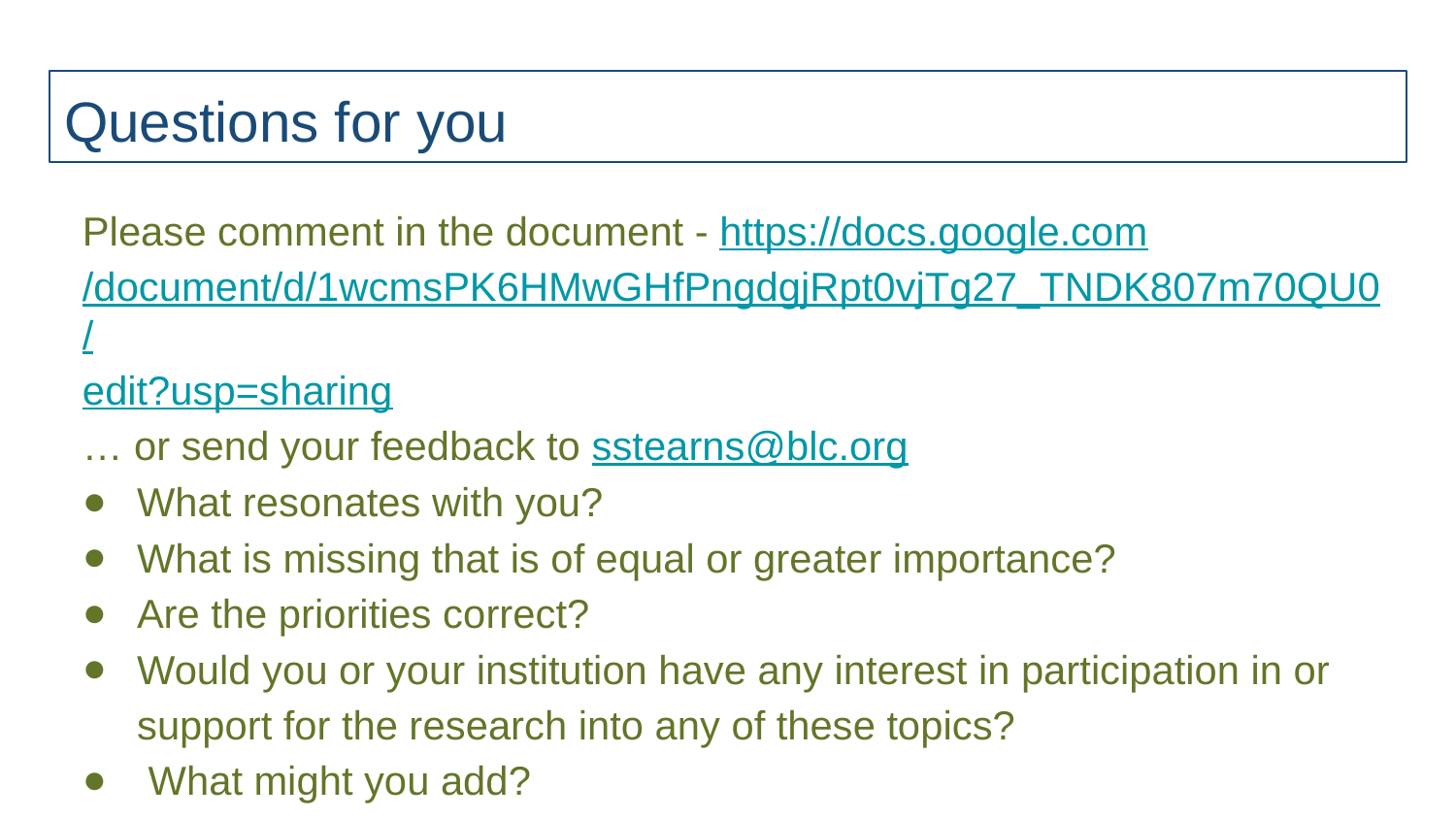

# Questions for you
Please comment in the document - https://docs.google.com/document/d/1wcmsPK6HMwGHfPngdgjRpt0vjTg27_TNDK807m70QU0/edit?usp=sharing
… or send your feedback to sstearns@blc.org
What resonates with you?
What is missing that is of equal or greater importance?
Are the priorities correct?
Would you or your institution have any interest in participation in or support for the research into any of these topics?
 What might you add?